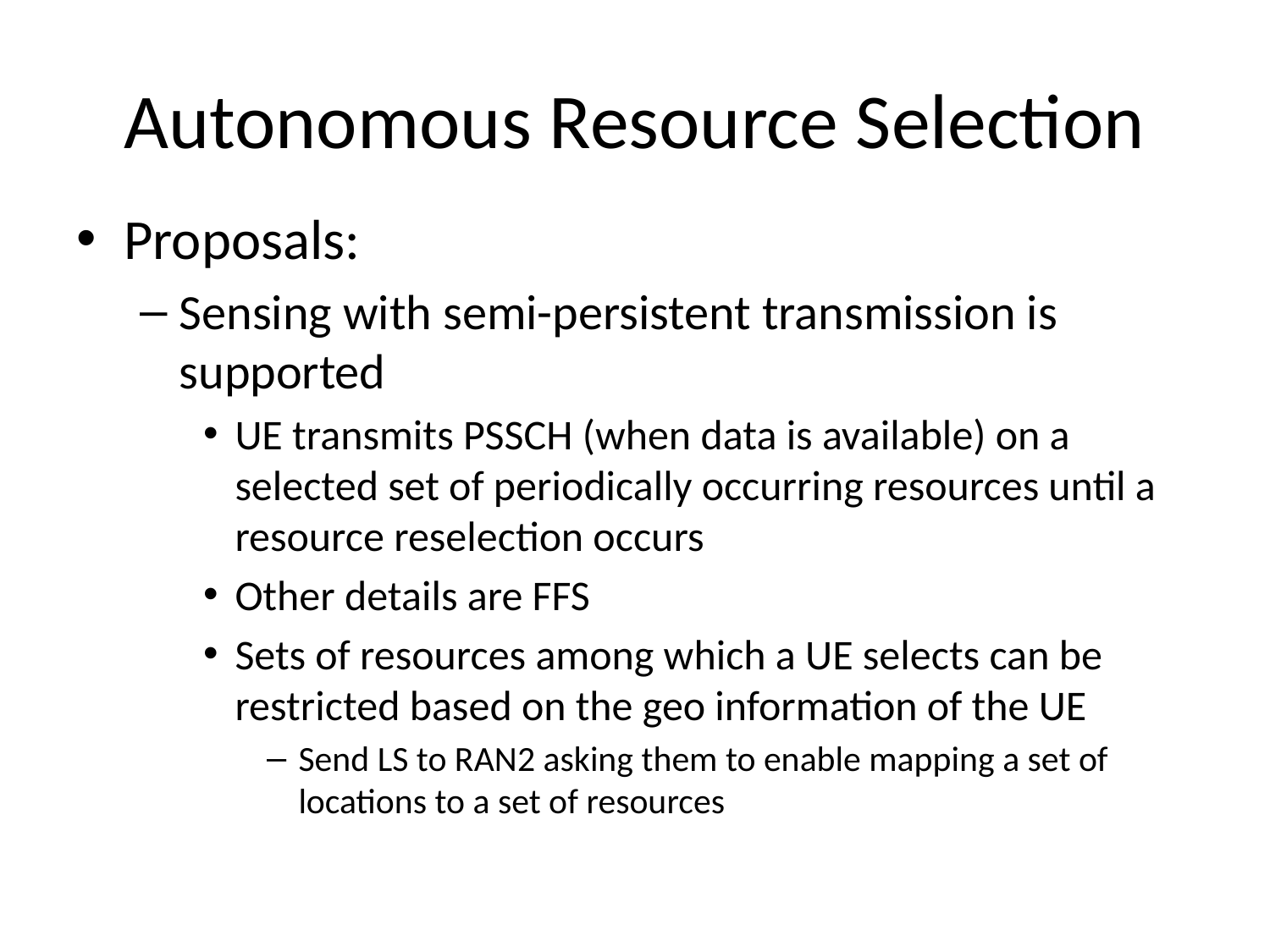

# Autonomous Resource Selection
Proposals:
Sensing with semi-persistent transmission is supported
UE transmits PSSCH (when data is available) on a selected set of periodically occurring resources until a resource reselection occurs
Other details are FFS
Sets of resources among which a UE selects can be restricted based on the geo information of the UE
Send LS to RAN2 asking them to enable mapping a set of locations to a set of resources